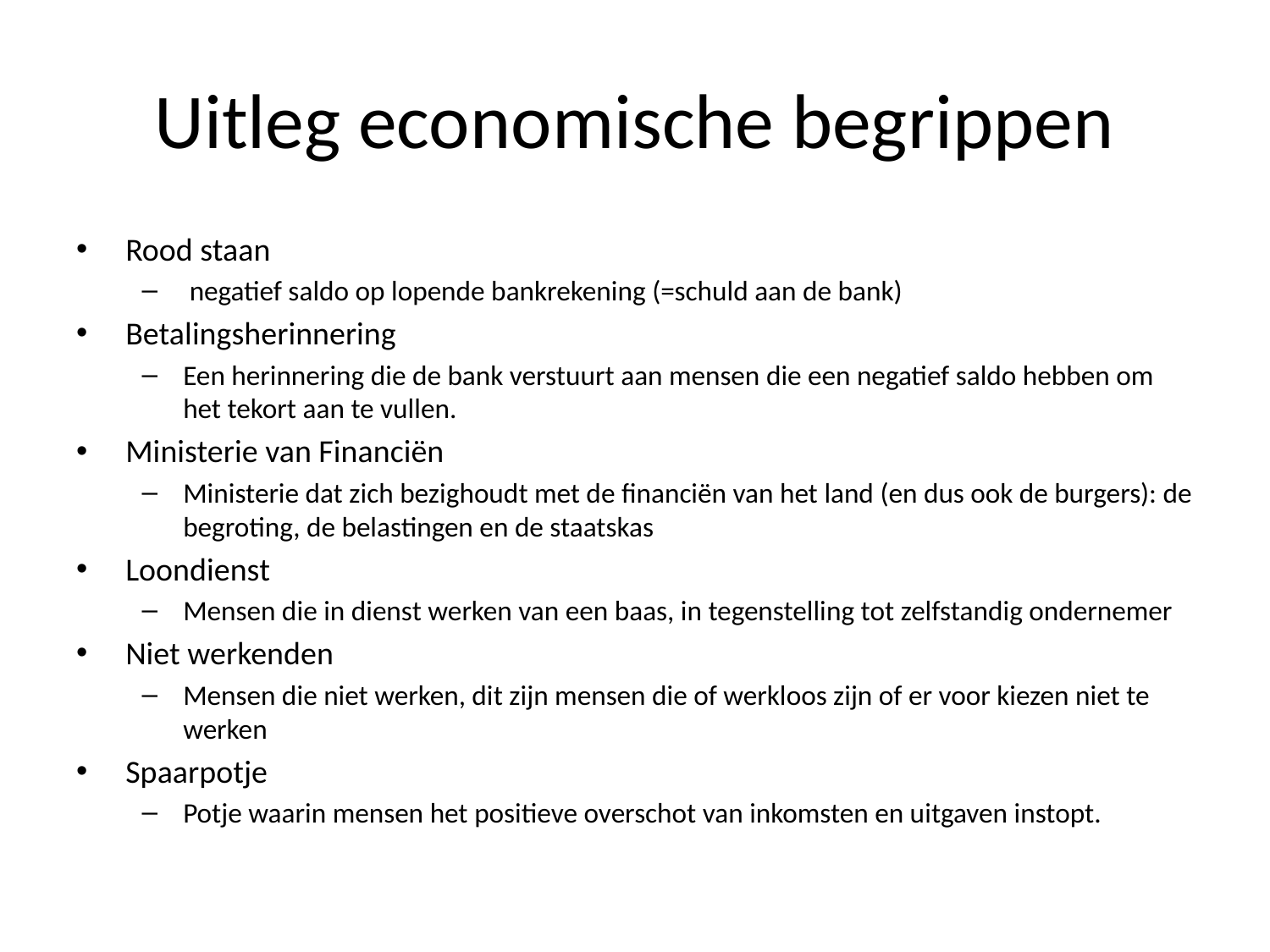

# Uitleg economische begrippen
Rood staan
 negatief saldo op lopende bankrekening (=schuld aan de bank)
Betalingsherinnering
Een herinnering die de bank verstuurt aan mensen die een negatief saldo hebben om het tekort aan te vullen.
Ministerie van Financiën
Ministerie dat zich bezighoudt met de financiën van het land (en dus ook de burgers): de begroting, de belastingen en de staatskas
Loondienst
Mensen die in dienst werken van een baas, in tegenstelling tot zelfstandig ondernemer
Niet werkenden
Mensen die niet werken, dit zijn mensen die of werkloos zijn of er voor kiezen niet te werken
Spaarpotje
Potje waarin mensen het positieve overschot van inkomsten en uitgaven instopt.